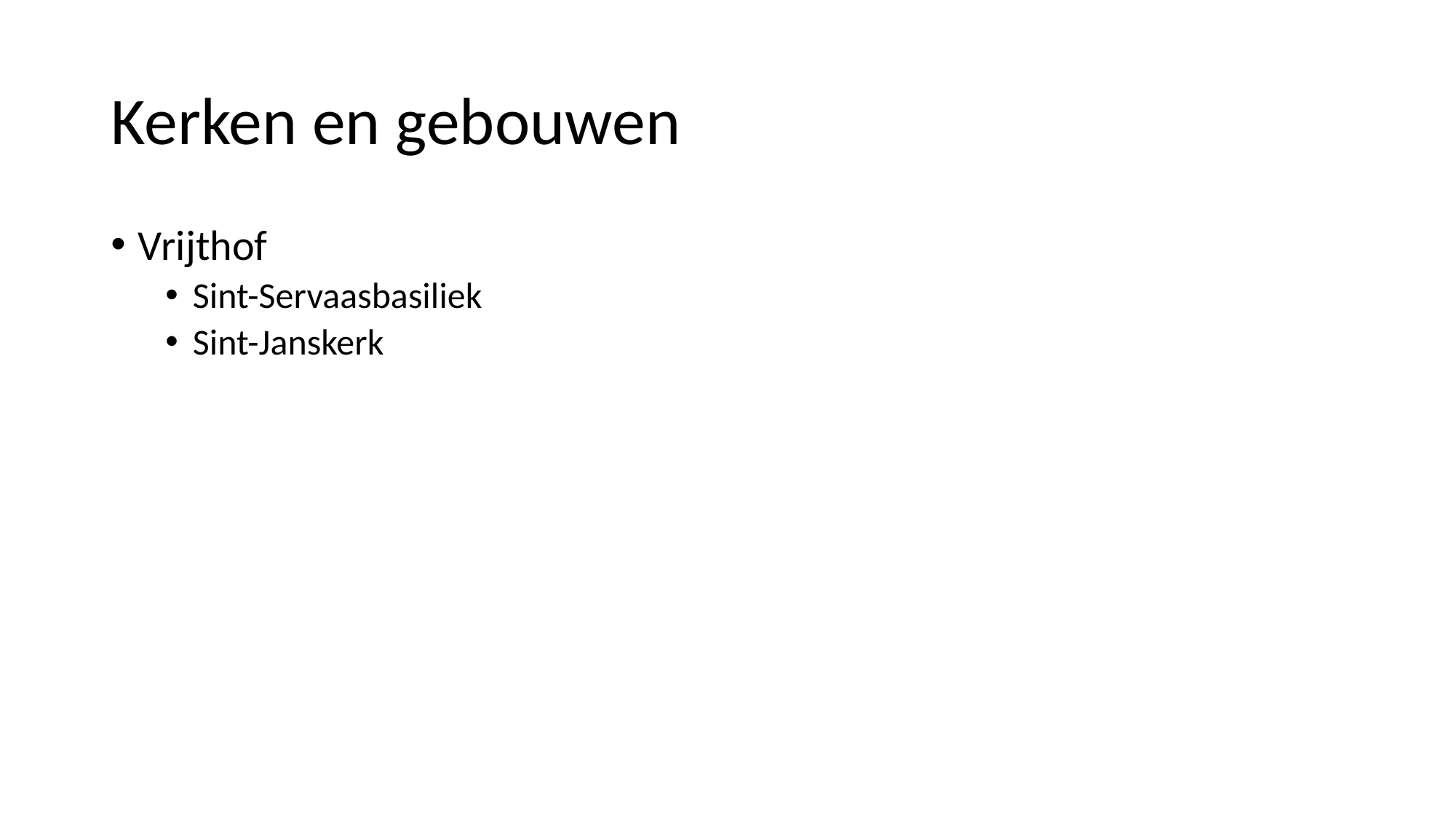

# Kerken en gebouwen
Vrijthof
Sint-Servaasbasiliek
Sint-Janskerk